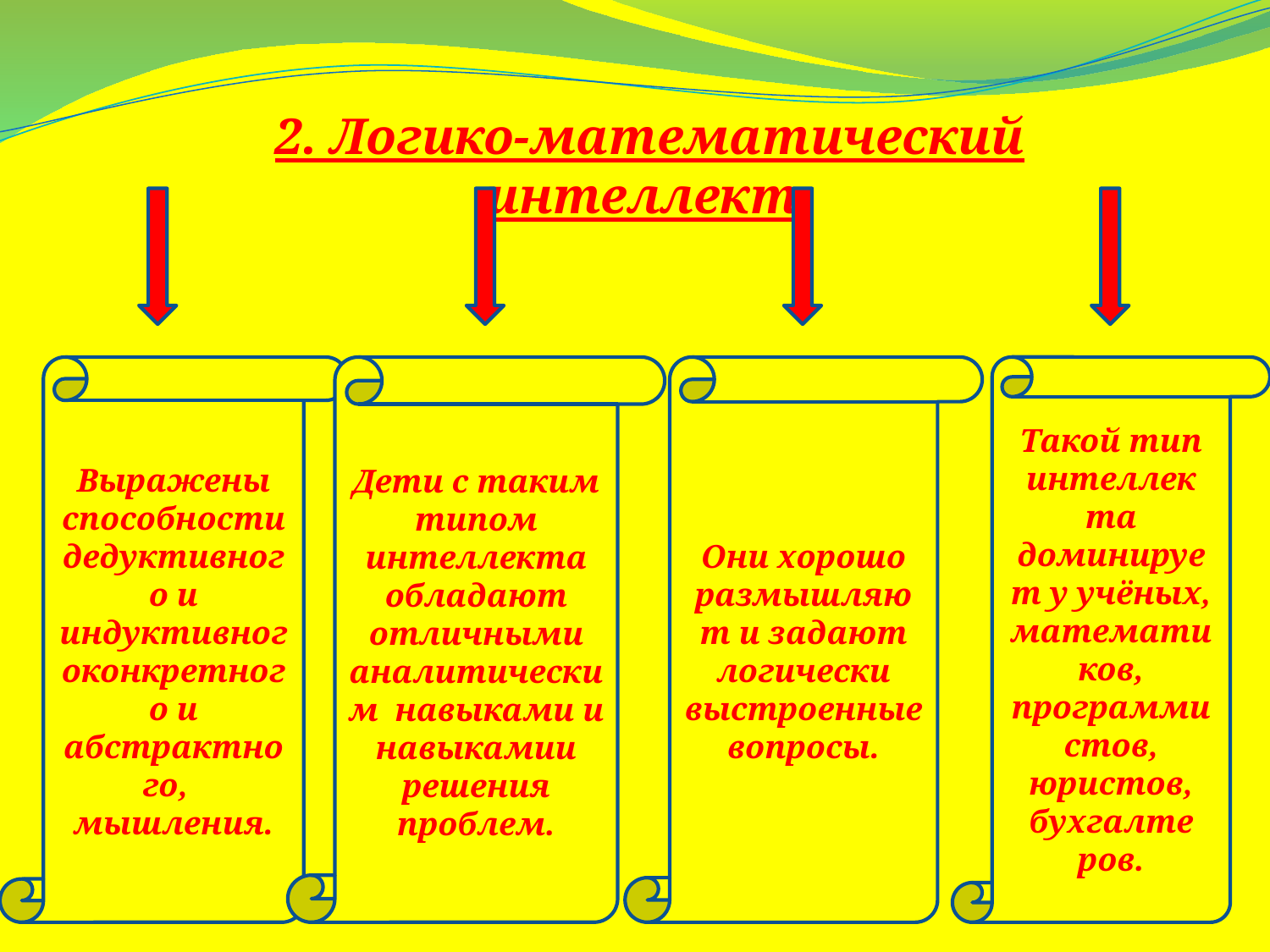

2. Логико-математический интеллект.

Выражены способности дедуктивного и индуктивногоконкретного и абстрактного,   мышления.
Дети с таким типом интеллекта обладают отличными аналитическим  навыками и навыкамии решения проблем.
Они хорошо размышляют и задают логически выстроенные вопросы.
Такой тип интеллек
та доминирует у учёных, математиков, программистов, юристов, бухгалте
ров.